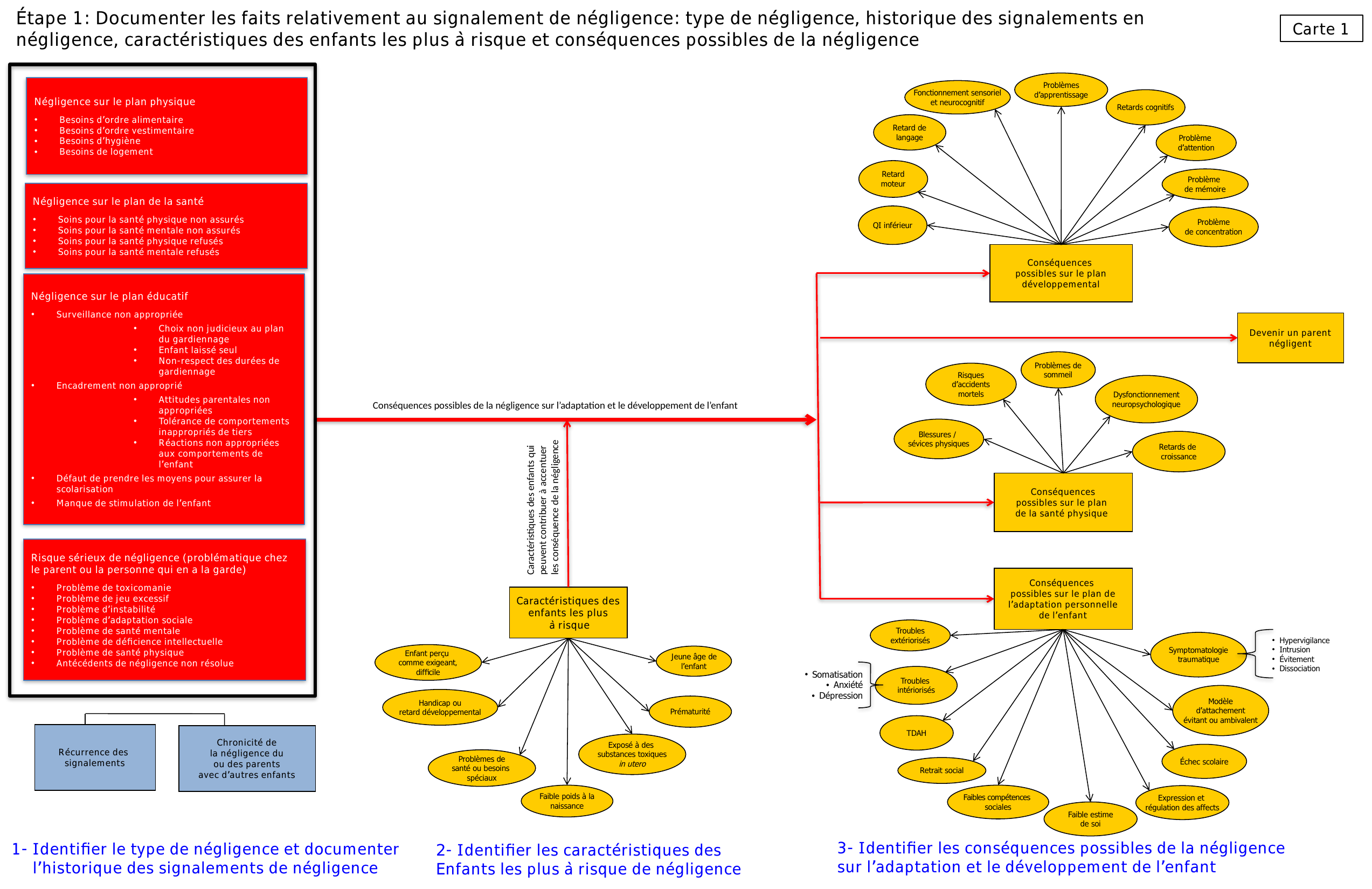

Étape 1: Documenter les faits relativement au signalement de négligence: type de négligence, historique des signalements en négligence, caractéristiques des enfants les plus à risque et conséquences possibles de la négligence
Carte 1

Problèmes
d’apprentissage
Négligence sur le plan physique
Besoins d’ordre alimentaire
Besoins d’ordre vestimentaire
Besoins d’hygiène
Besoins de logement
Fonctionnement sensoriel
et neurocognitif
Retards cognitifs
Retard de
langage
Problème
d’attention
Retard
moteur
Problème
de mémoire
Négligence sur le plan de la santé
Soins pour la santé physique non assurés
Soins pour la santé mentale non assurés
Soins pour la santé physique refusés
Soins pour la santé mentale refusés
QI inférieur
Problème
de concentration
Conséquences
possibles sur le plan
développemental
Négligence sur le plan éducatif
Surveillance non appropriée
Choix non judicieux au plan du gardiennage
Enfant laissé seul
Non-respect des durées de gardiennage
Encadrement non approprié
Attitudes parentales non appropriées
Tolérance de comportements inappropriés de tiers
Réactions non appropriées aux comportements de l’enfant
Défaut de prendre les moyens pour assurer la scolarisation
Manque de stimulation de l’enfant
Devenir un parent
négligent
Problèmes de
sommeil
Risques
d’accidents
mortels
Dysfonctionnement
neuropsychologique
Conséquences possibles de la négligence sur l’adaptation et le développement de l’enfant
Blessures /
sévices physiques
Retards de
croissance

 Conséquences
possibles sur le plan
de la santé physique

Caractéristiques des enfants qui
peuvent contribuer à accentuer
les conséquence de la négligence
Risque sérieux de négligence (problématique chez le parent ou la personne qui en a la garde)
Problème de toxicomanie
Problème de jeu excessif
Problème d’instabilité
Problème d’adaptation sociale
Problème de santé mentale
Problème de déficience intellectuelle
Problème de santé physique
Antécédents de négligence non résolue
Conséquences
possibles sur le plan de
l’adaptation personnelle
de l’enfant
 Caractéristiques des
enfants les plus
 à risque
Troubles
extériorisés

Hypervigilance
Intrusion
Évitement
Dissociation
Symptomatologie
traumatique
Enfant perçu
comme exigeant,
difficile
Jeune âge de
l’enfant

Troubles
intériorisés
Somatisation
Anxiété
Dépression
Modèle
d’attachement
évitant ou ambivalent
Handicap ou
retard développemental
Prématurité

TDAH
Récurrence des
signalements
Chronicité de
la négligence du
ou des parents
avec d’autres enfants
Exposé à des
substances toxiques
in utero
Échec scolaire
Problèmes de
santé ou besoins
spéciaux
Retrait social
Faible poids à la
naissance
Faibles compétences
sociales
Expression et
régulation des affects
Faible estime
de soi
3- Identifier les conséquences possibles de la négligence
sur l’adaptation et le développement de l’enfant
1- Identifier le type de négligence et documenter l’historique des signalements de négligence
2- Identifier les caractéristiques des
Enfants les plus à risque de négligence